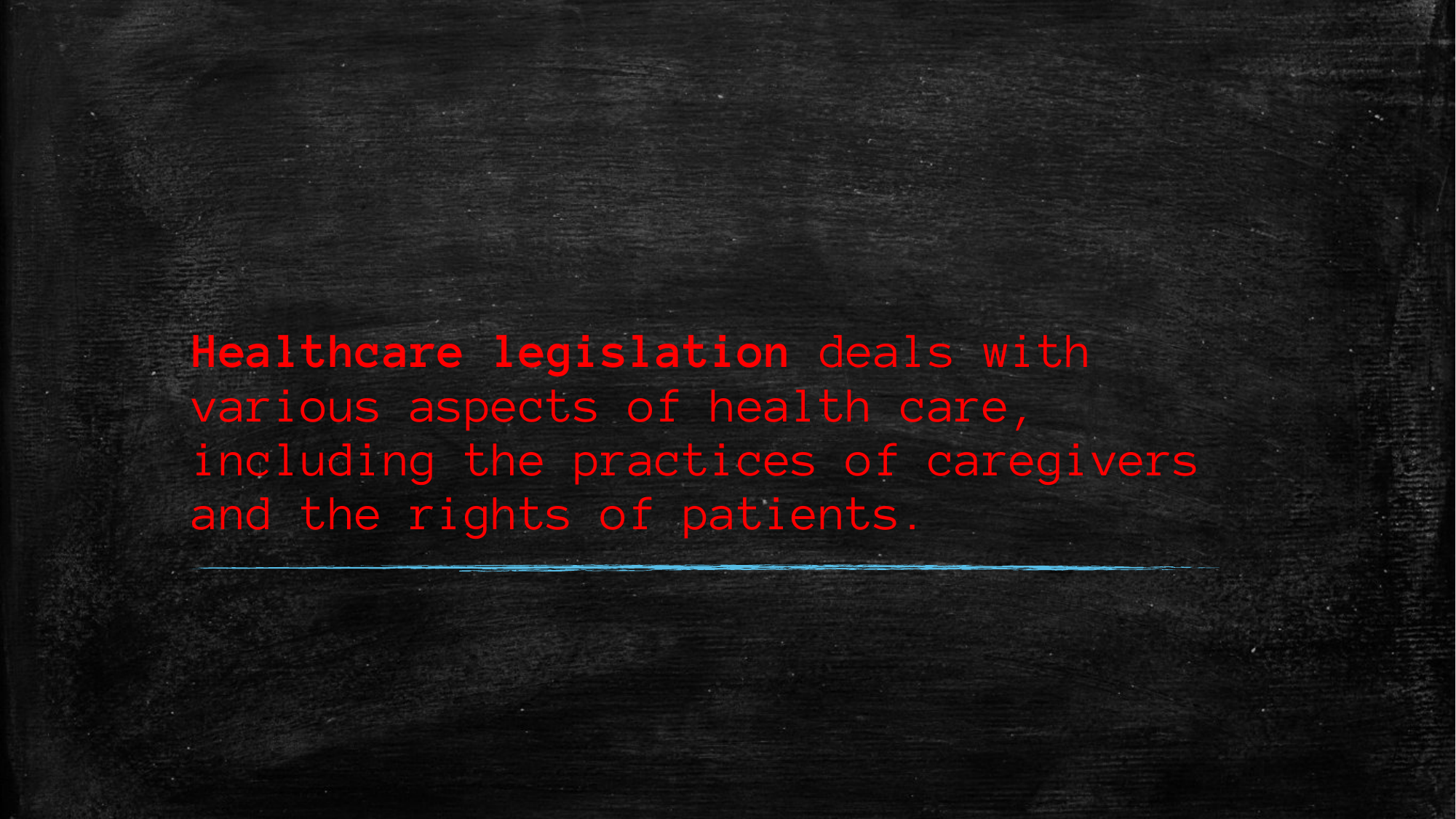

# Healthcare legislation deals with various aspects of health care, including the practices of caregivers and the rights of patients.